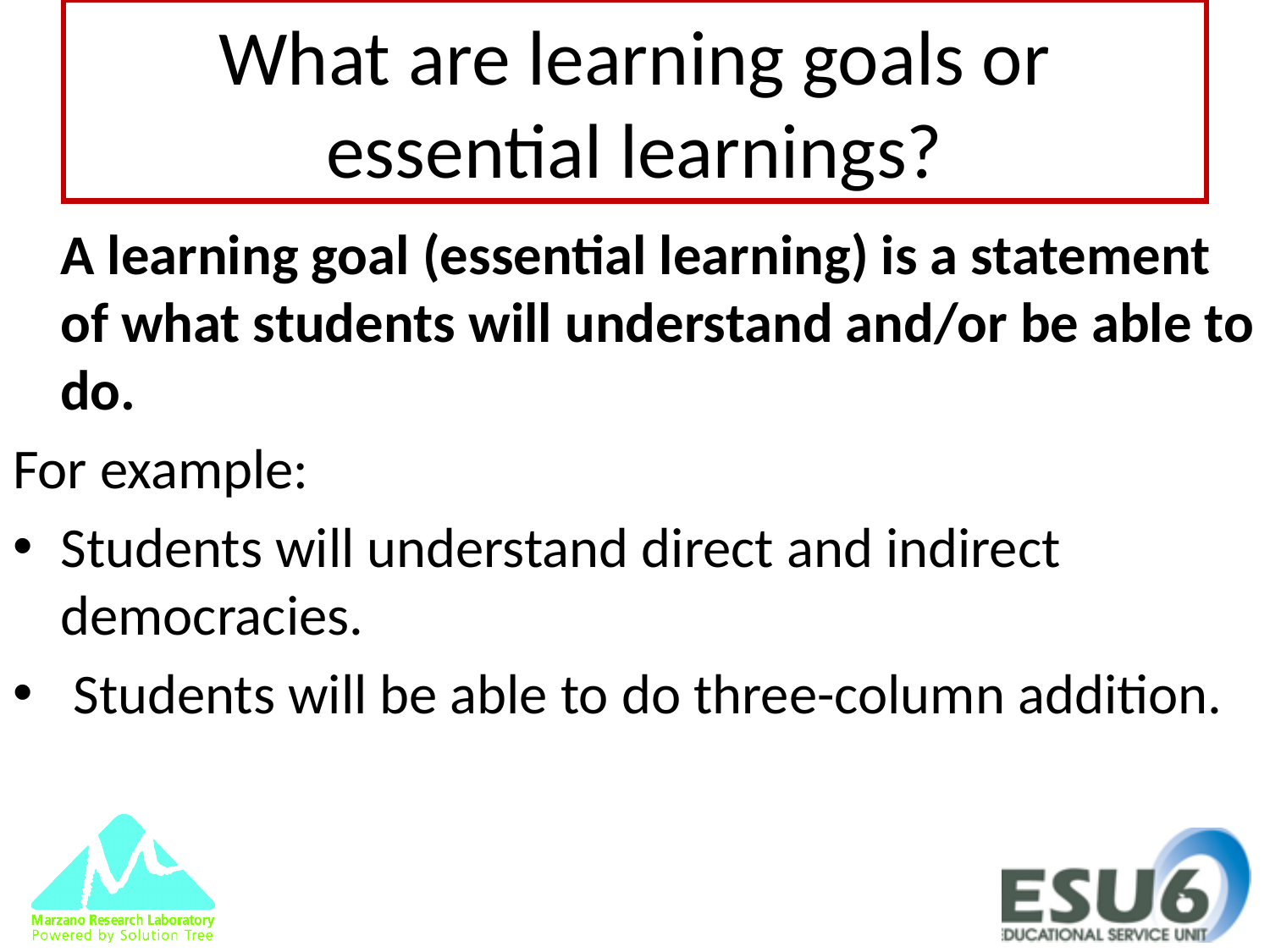

What are learning goals or essential learnings?
#
	A learning goal (essential learning) is a statement of what students will understand and/or be able to do.
For example:
Students will understand direct and indirect democracies.
 Students will be able to do three-column addition.